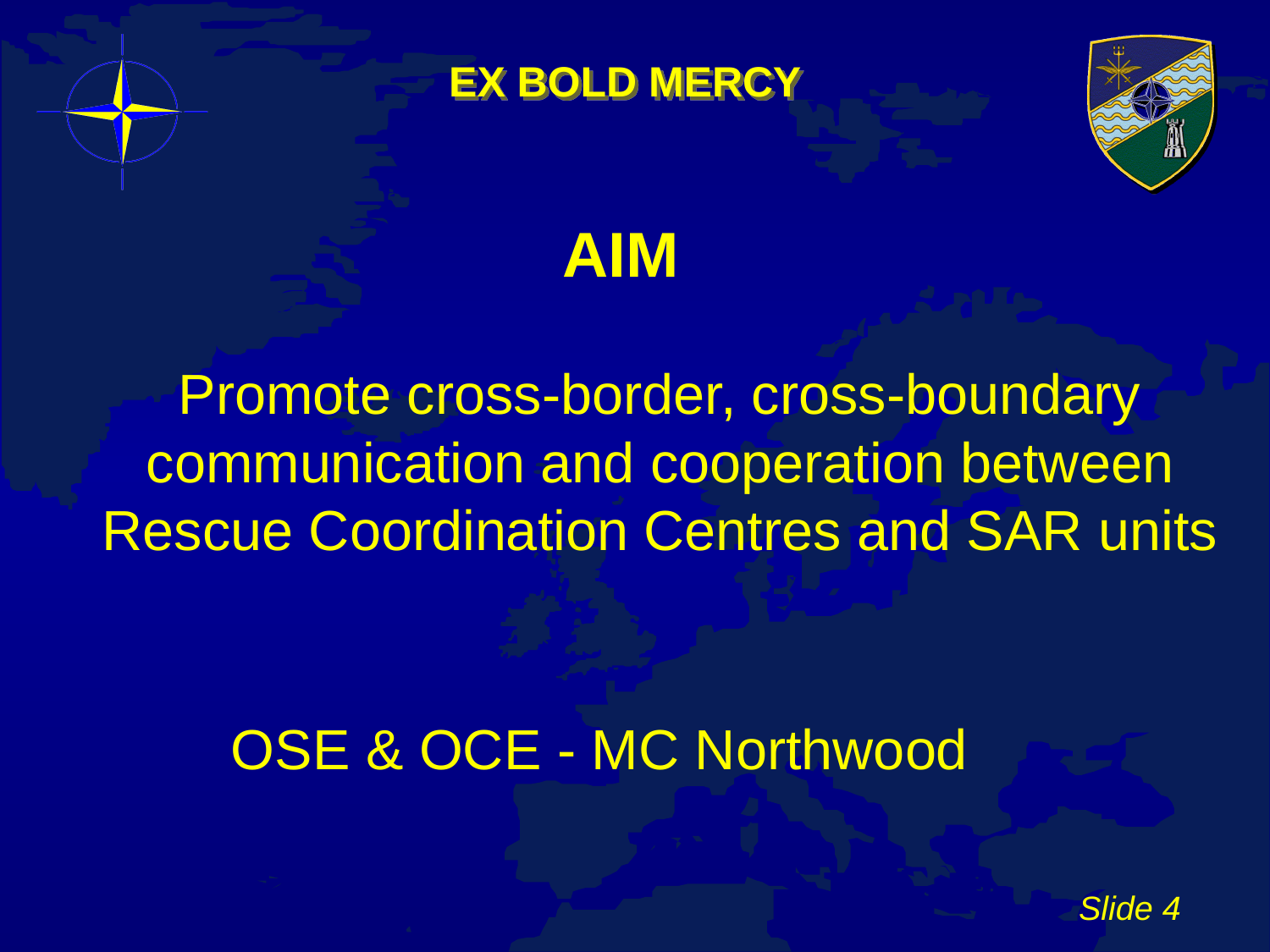

AIM
Promote cross-border, cross-boundary communication and cooperation between Rescue Coordination Centres and SAR units

OSE & OCE - MC Northwood

Slide 4